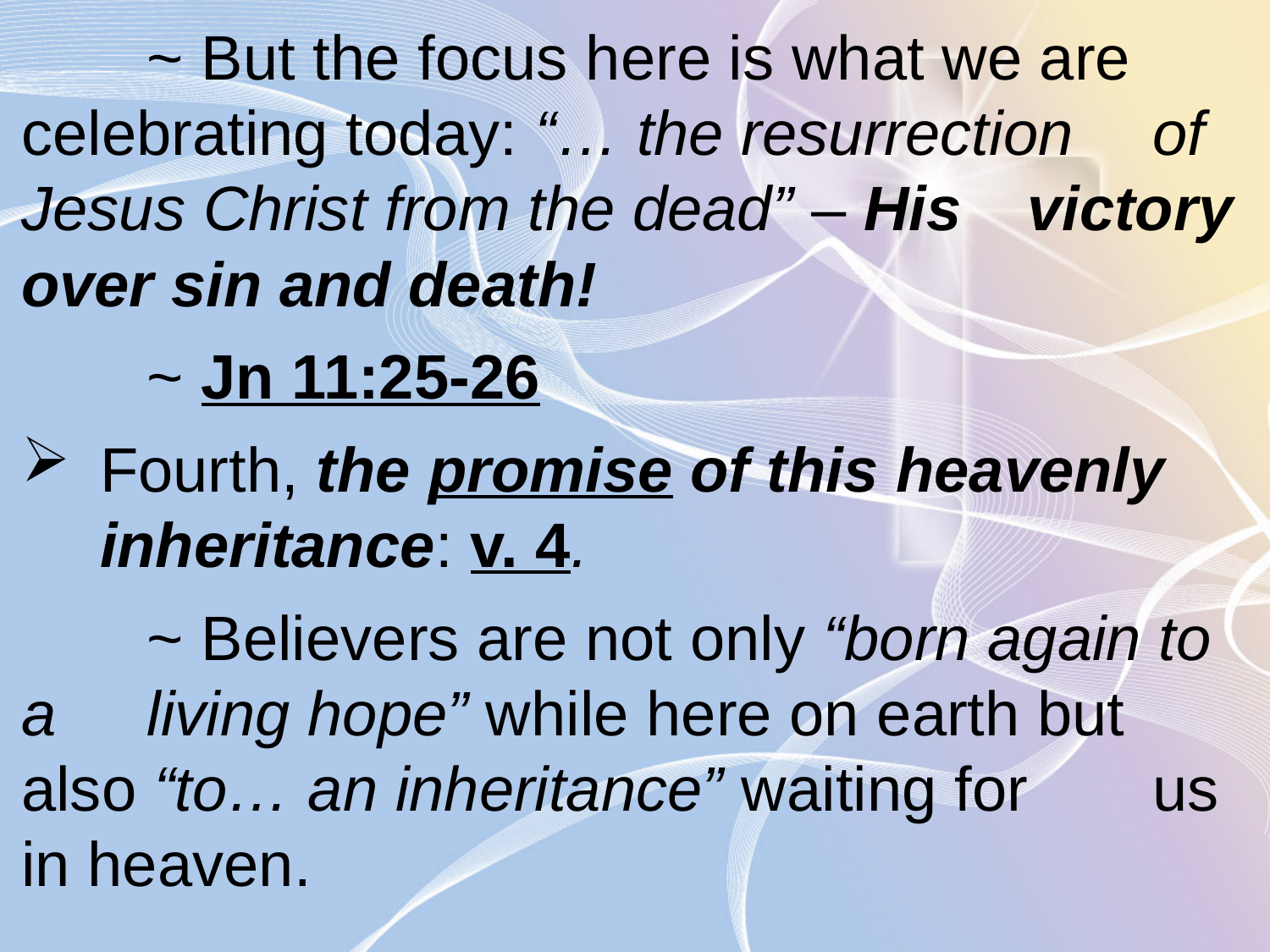

~ But the focus here is what we are 			celebrating today: “… the resurrection 		of Jesus Christ from the dead” – His 		victory over sin and death!
	~ Jn 11:25-26
Fourth, the promise of this heavenly inheritance: v. 4.
	~ Believers are not only “born again to a 		living hope” while here on earth but 		also “to… an inheritance” waiting for 		us in heaven.